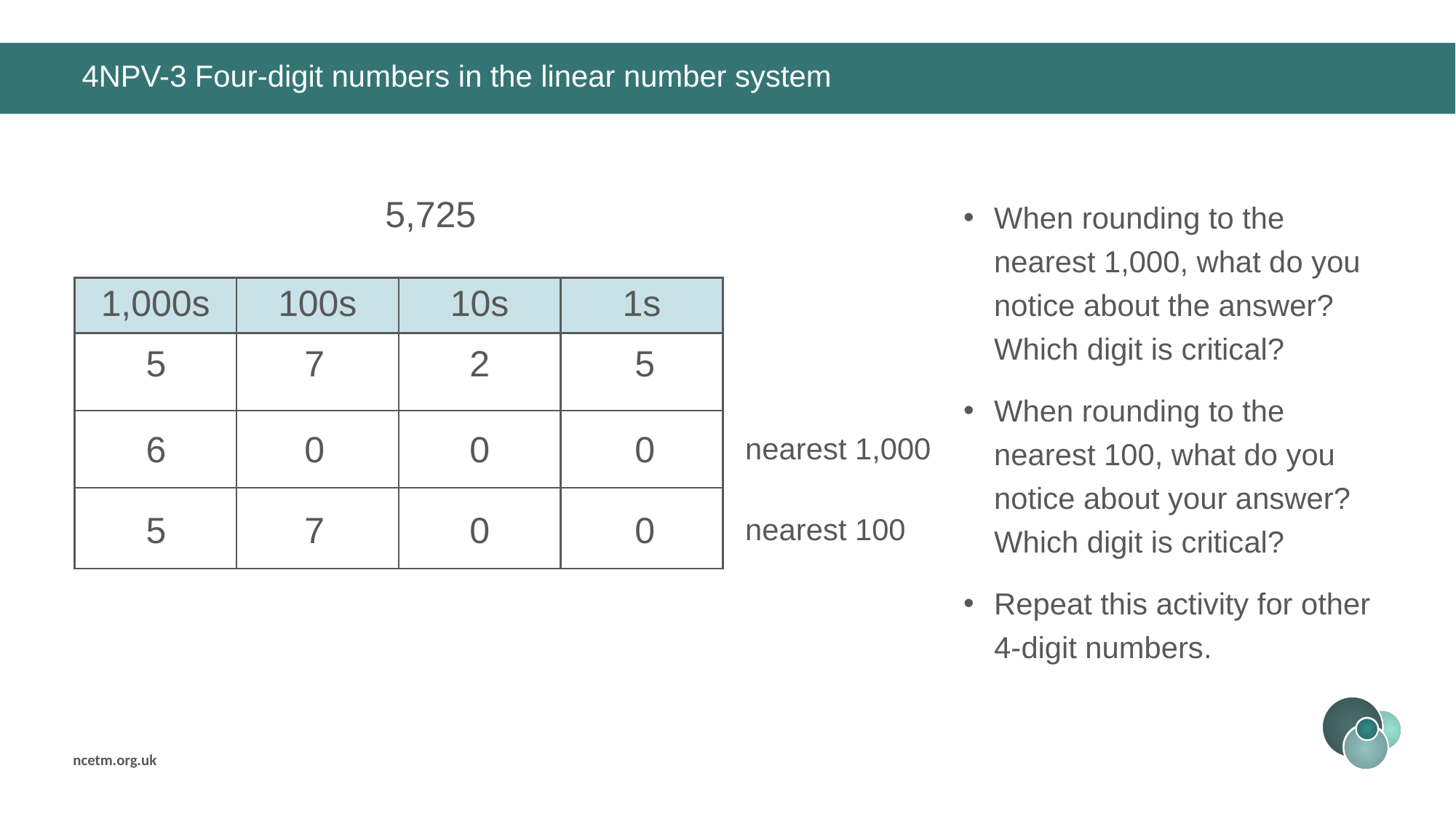

# 4NPV-3 Four-digit numbers in the linear number system
5,725
When rounding to the nearest 1,000, what do you notice about the answer? Which digit is critical?
When rounding to the nearest 100, what do you notice about your answer? Which digit is critical?
Repeat this activity for other 4-digit numbers.
| 1,000s | 100s | 10s | 1s |
| --- | --- | --- | --- |
|  |  |  |  |
5
7
2
5
0
0
0
6
nearest 1,000
0
7
0
5
nearest 100